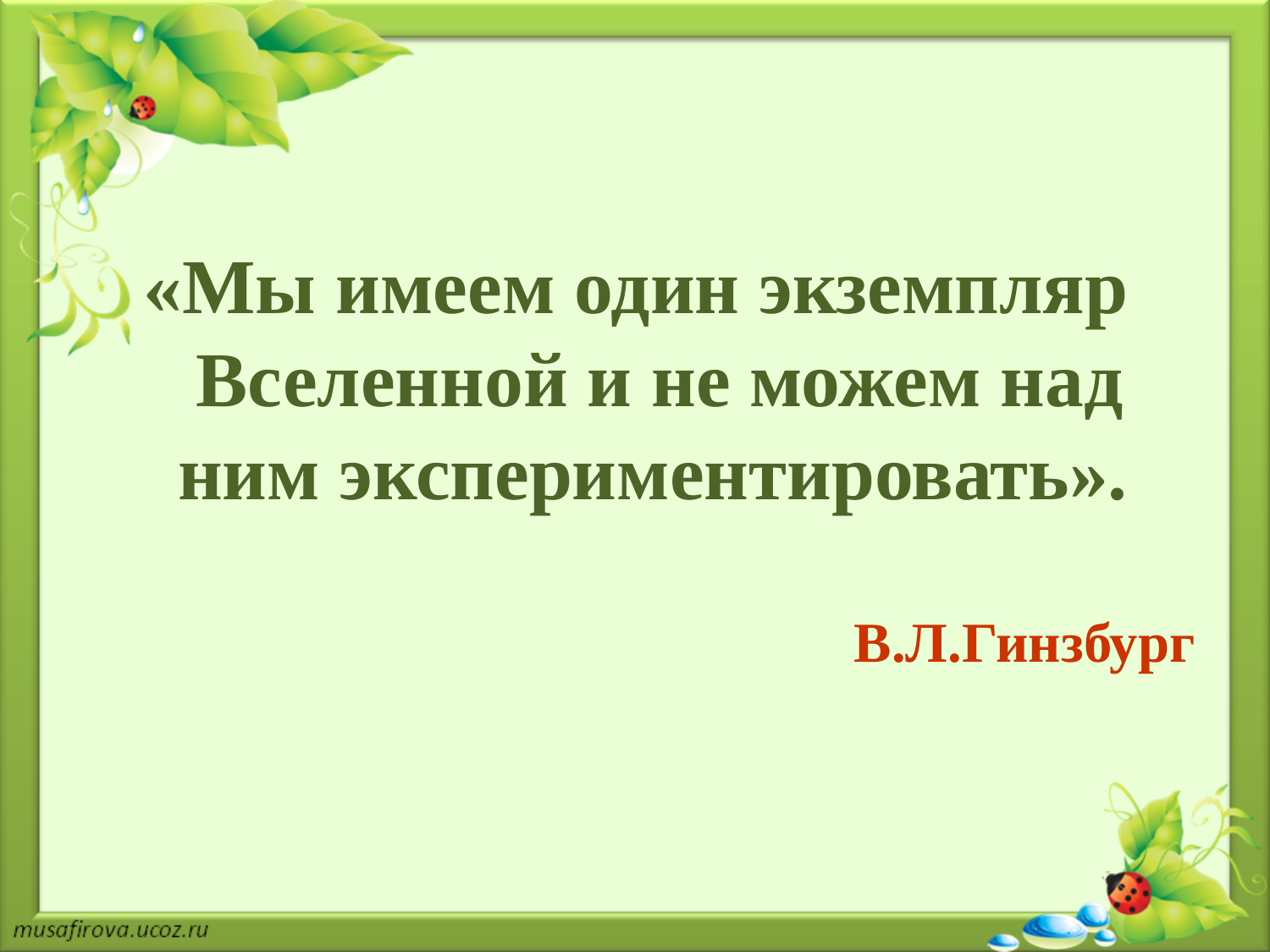

#

«Мы имеем один экземпляр Вселенной и не можем над ним экспериментировать».

В.Л.Гинзбург